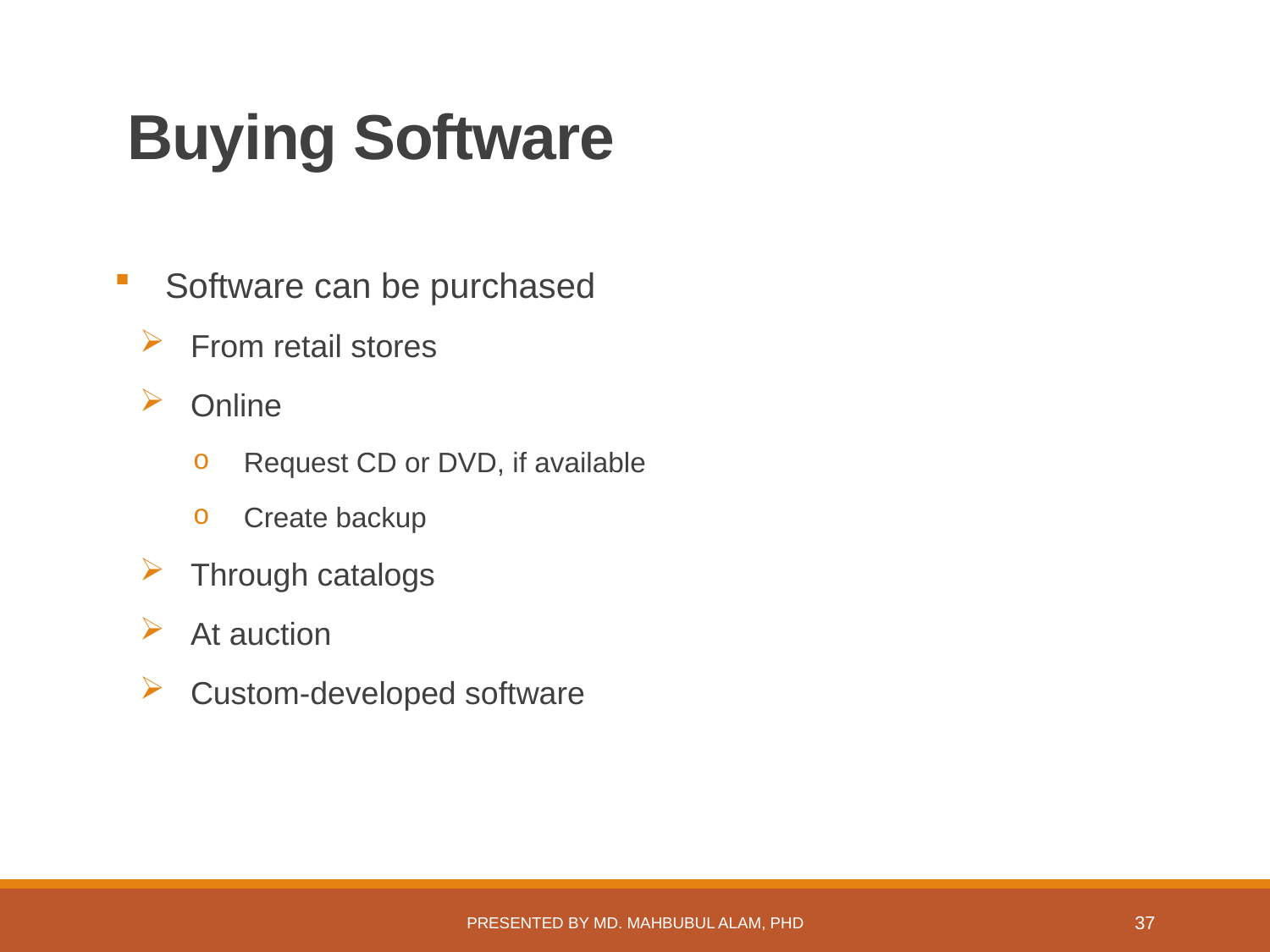

# Buying Software
Software can be purchased
From retail stores
Online
Request CD or DVD, if available
Create backup
Through catalogs
At auction
Custom-developed software
Presented by Md. Mahbubul Alam, PhD
37